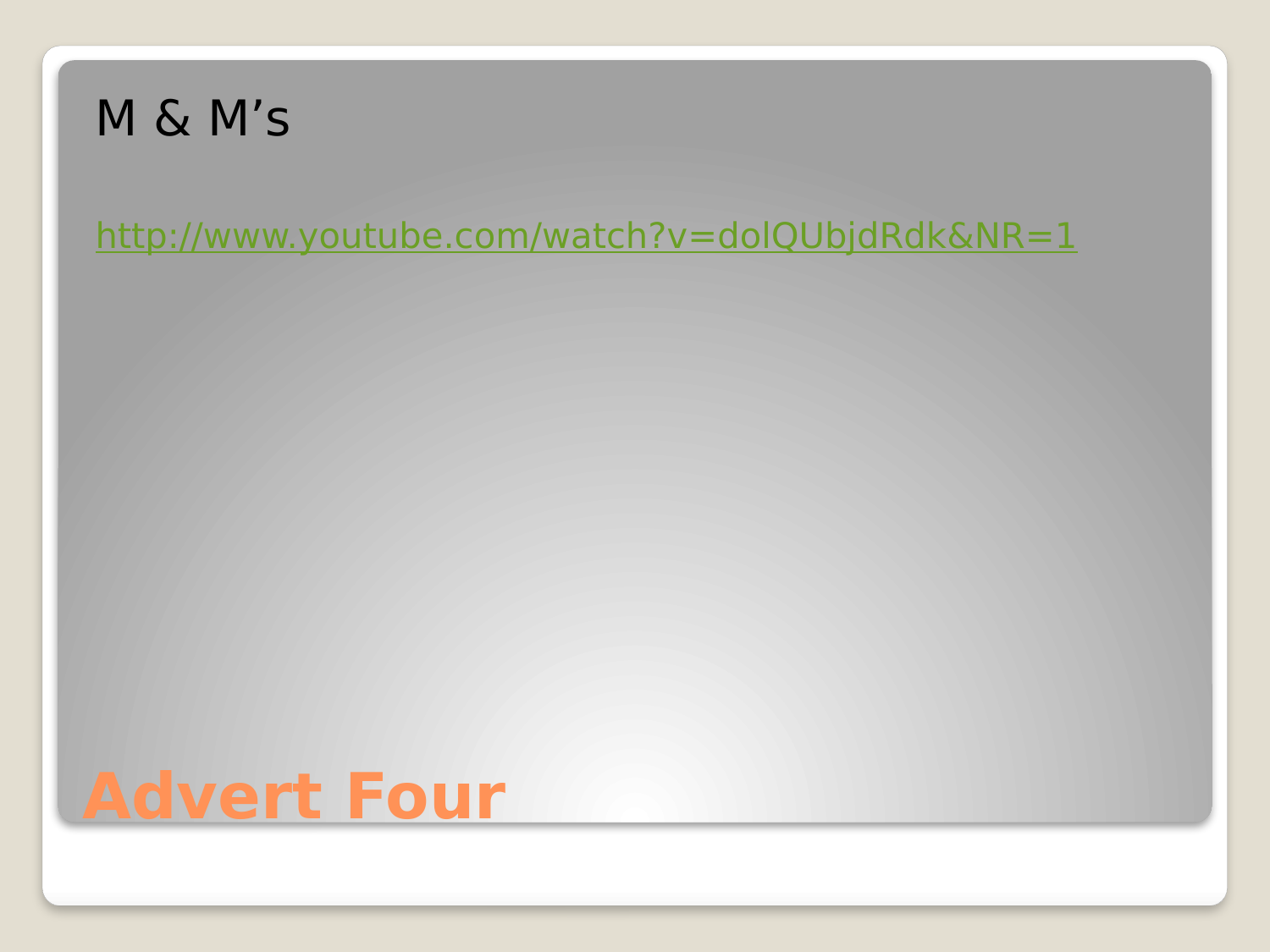

M & M’s

http://www.youtube.com/watch?v=dolQUbjdRdk&NR=1

# Advert Four